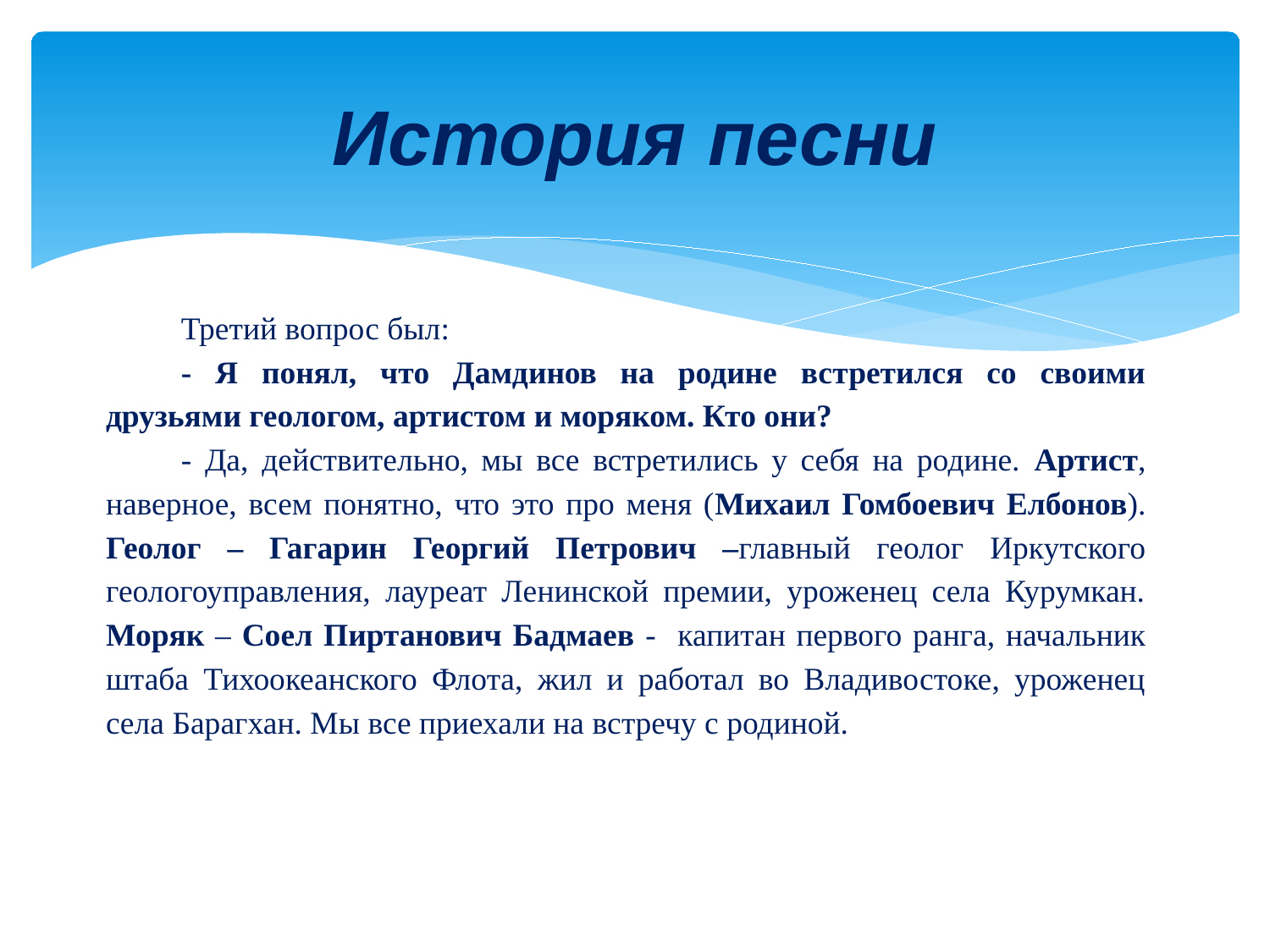

# История песни
Третий вопрос был:
- Я понял, что Дамдинов на родине встретился со своими друзьями геологом, артистом и моряком. Кто они?
- Да, действительно, мы все встретились у себя на родине. Артист, наверное, всем понятно, что это про меня (Михаил Гомбоевич Елбонов). Геолог – Гагарин Георгий Петрович –главный геолог Иркутского геологоуправления, лауреат Ленинской премии, уроженец села Курумкан. Моряк – Соел Пиртанович Бадмаев -  капитан первого ранга, начальник штаба Тихоокеанского Флота, жил и работал во Владивостоке, уроженец села Барагхан. Мы все приехали на встречу с родиной.